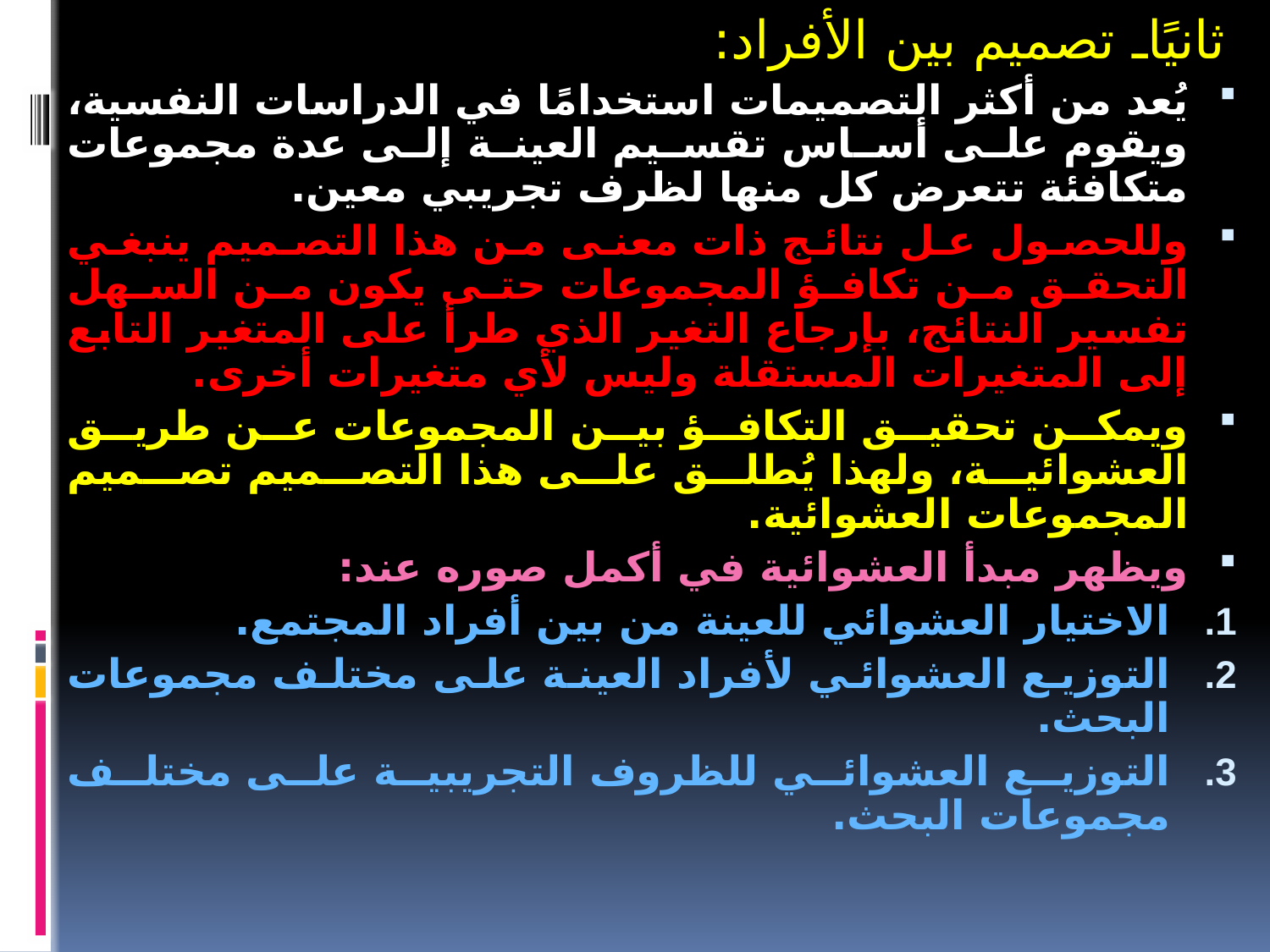

ثانيًاـ تصميم بين الأفراد:
يُعد من أكثر التصميمات استخدامًا في الدراسات النفسية، ويقوم على أساس تقسيم العينة إلى عدة مجموعات متكافئة تتعرض كل منها لظرف تجريبي معين.
وللحصول عل نتائج ذات معنى من هذا التصميم ينبغي التحقق من تكافؤ المجموعات حتى يكون من السهل تفسير النتائج، بإرجاع التغير الذي طرأ على المتغير التابع إلى المتغيرات المستقلة وليس لأي متغيرات أخرى.
ويمكن تحقيق التكافؤ بين المجموعات عن طريق العشوائية، ولهذا يُطلق على هذا التصميم تصميم المجموعات العشوائية.
ويظهر مبدأ العشوائية في أكمل صوره عند:
الاختيار العشوائي للعينة من بين أفراد المجتمع.
التوزيع العشوائي لأفراد العينة على مختلف مجموعات البحث.
التوزيع العشوائي للظروف التجريبية على مختلف مجموعات البحث.